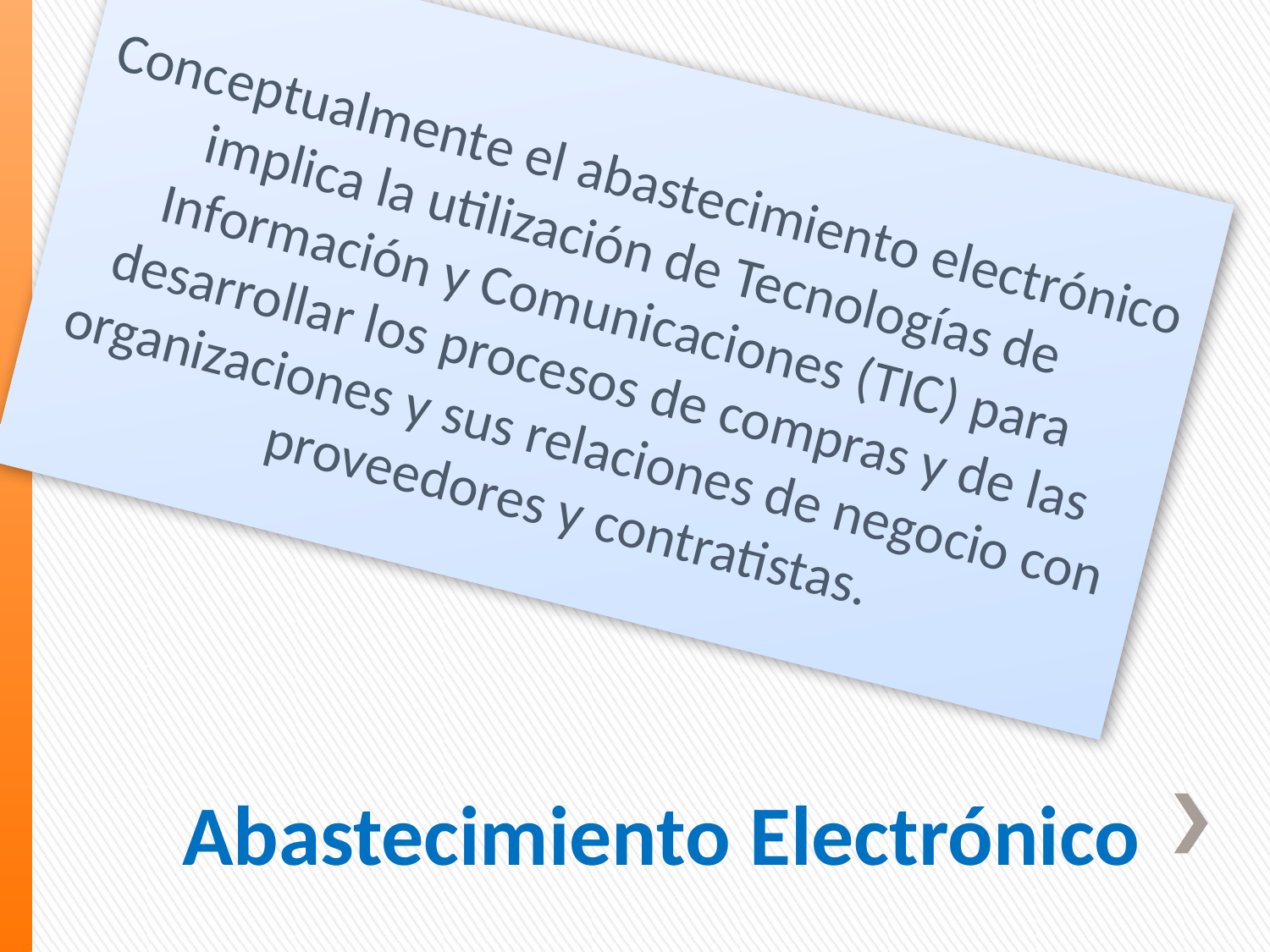

Conceptualmente el abastecimiento electrónico implica la utilización de Tecnologías de Información y Comunicaciones (TIC) para desarrollar los procesos de compras y de las organizaciones y sus relaciones de negocio con proveedores y contratistas.
# Abastecimiento Electrónico